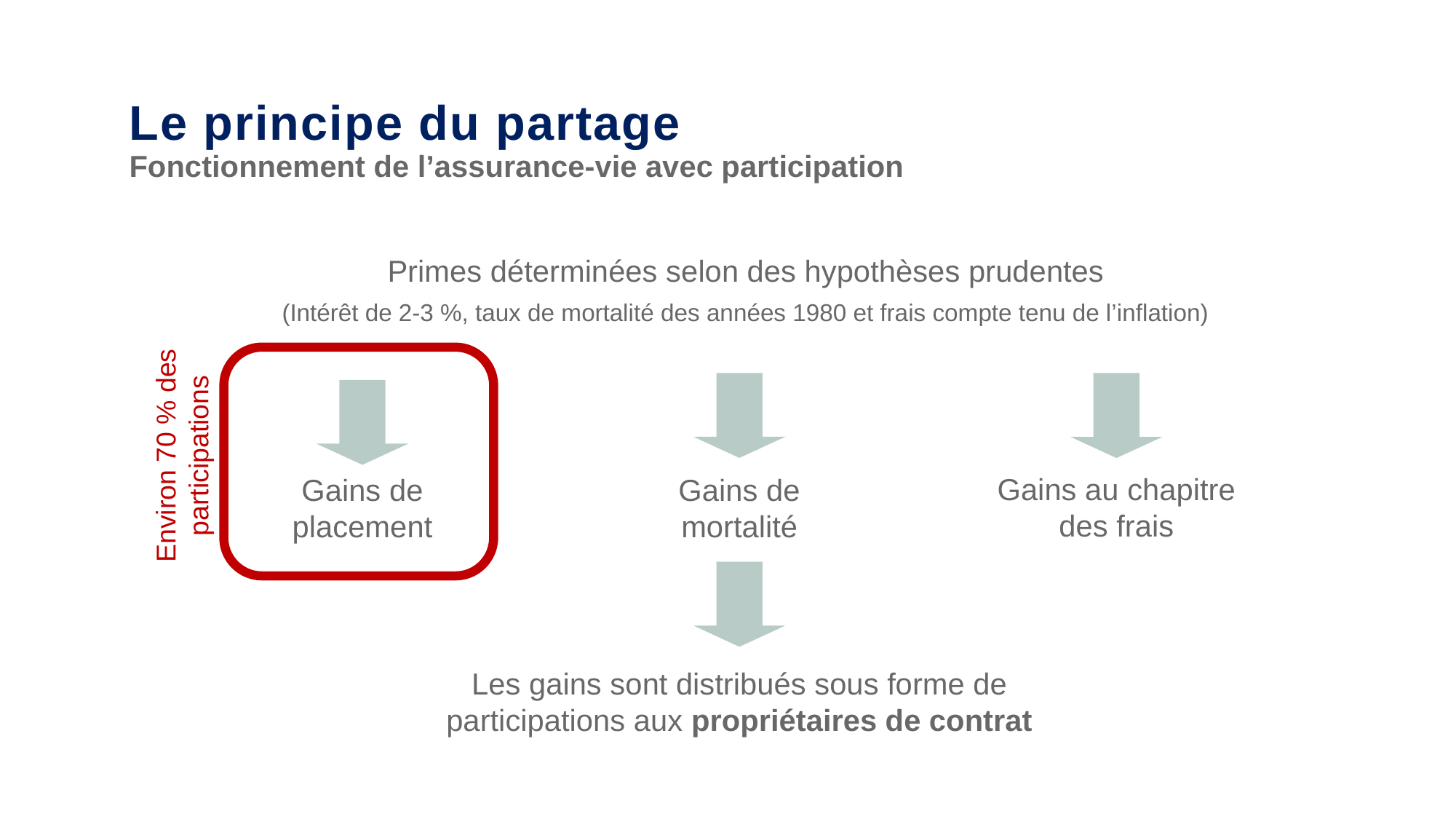

Le principe du partage
Fonctionnement de l’assurance-vie avec participation
Primes déterminées selon des hypothèses prudentes
(Intérêt de 2-3 %, taux de mortalité des années 1980 et frais compte tenu de l’inflation)

Gains de placement
Environ 70 % des participations

Gains de mortalité

Gains au chapitre des frais

Les gains sont distribués sous forme de participations aux propriétaires de contrat